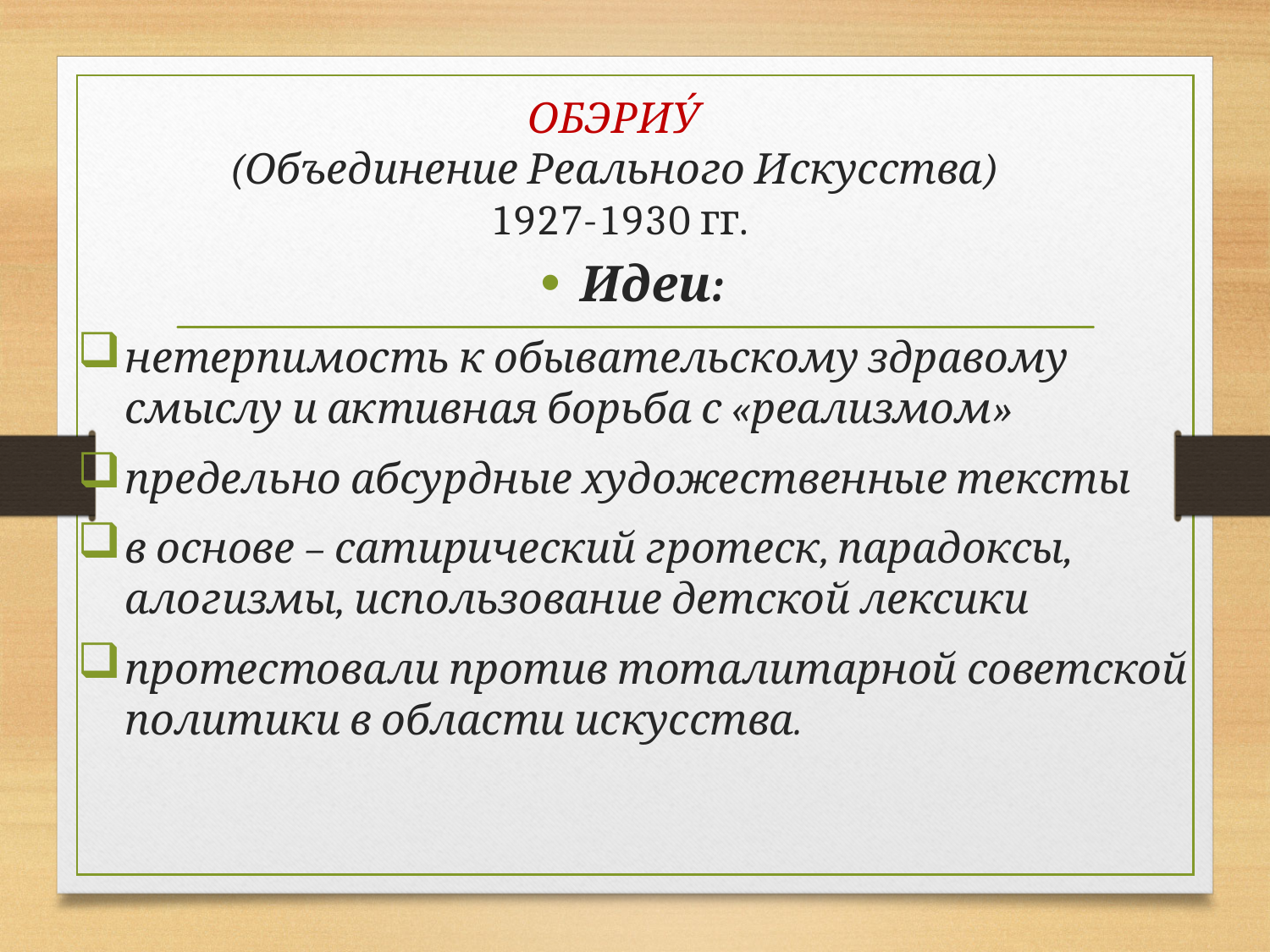

# ОБЭРИУ́ (Объединение Реального Искусства) 1927-1930 гг.
Идеи:
нетерпимость к обывательскому здравому смыслу и активная борьба с «реализмом»
предельно абсурдные художественные тексты
в основе – сатирический гротеск, парадоксы, алогизмы, использование детской лексики
протестовали против тоталитарной советской политики в области искусства.